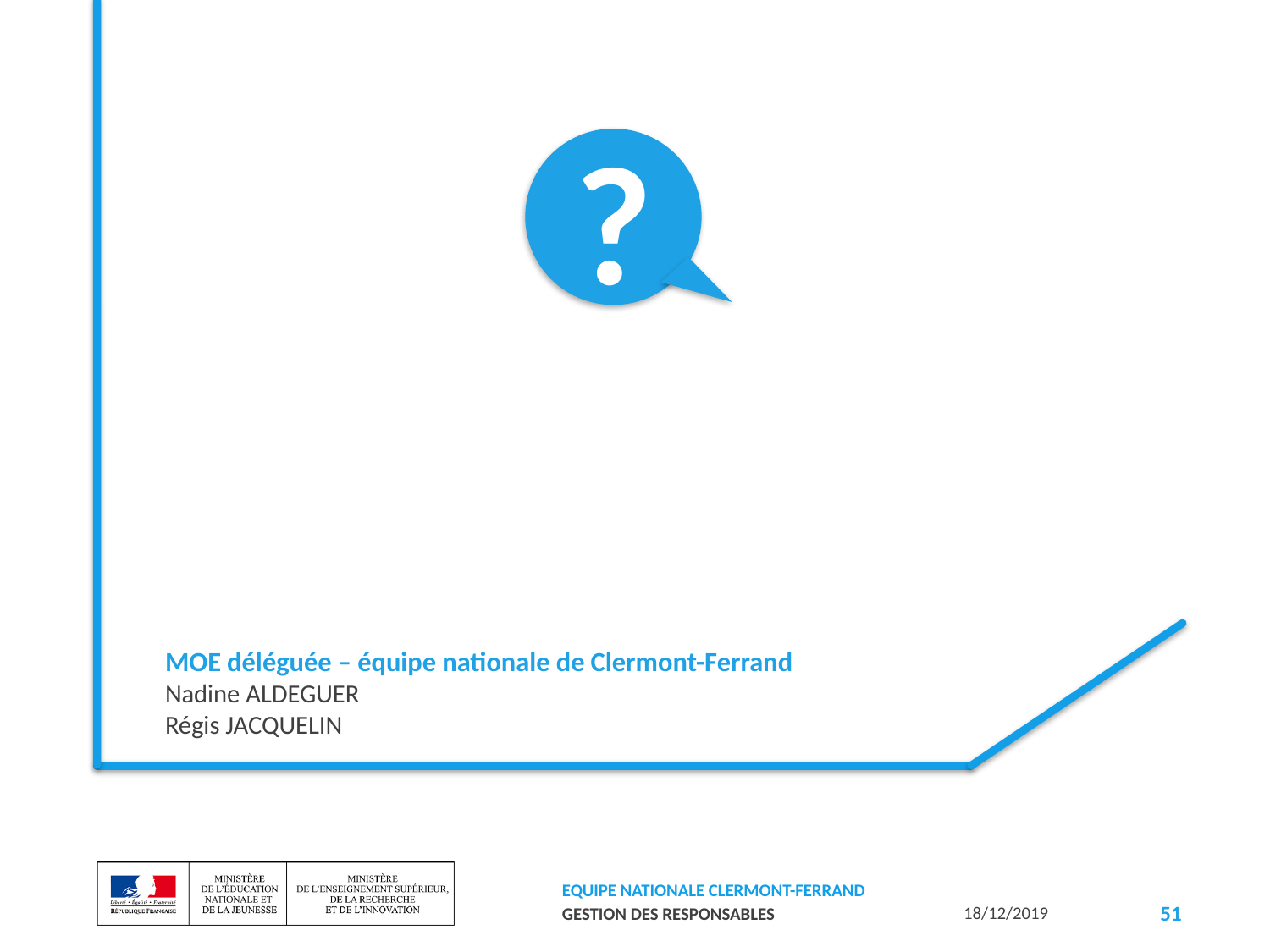

?

# MOE déléguée – équipe nationale de Clermont-Ferrand Nadine ALDEGUER Régis JACQUELIN
51